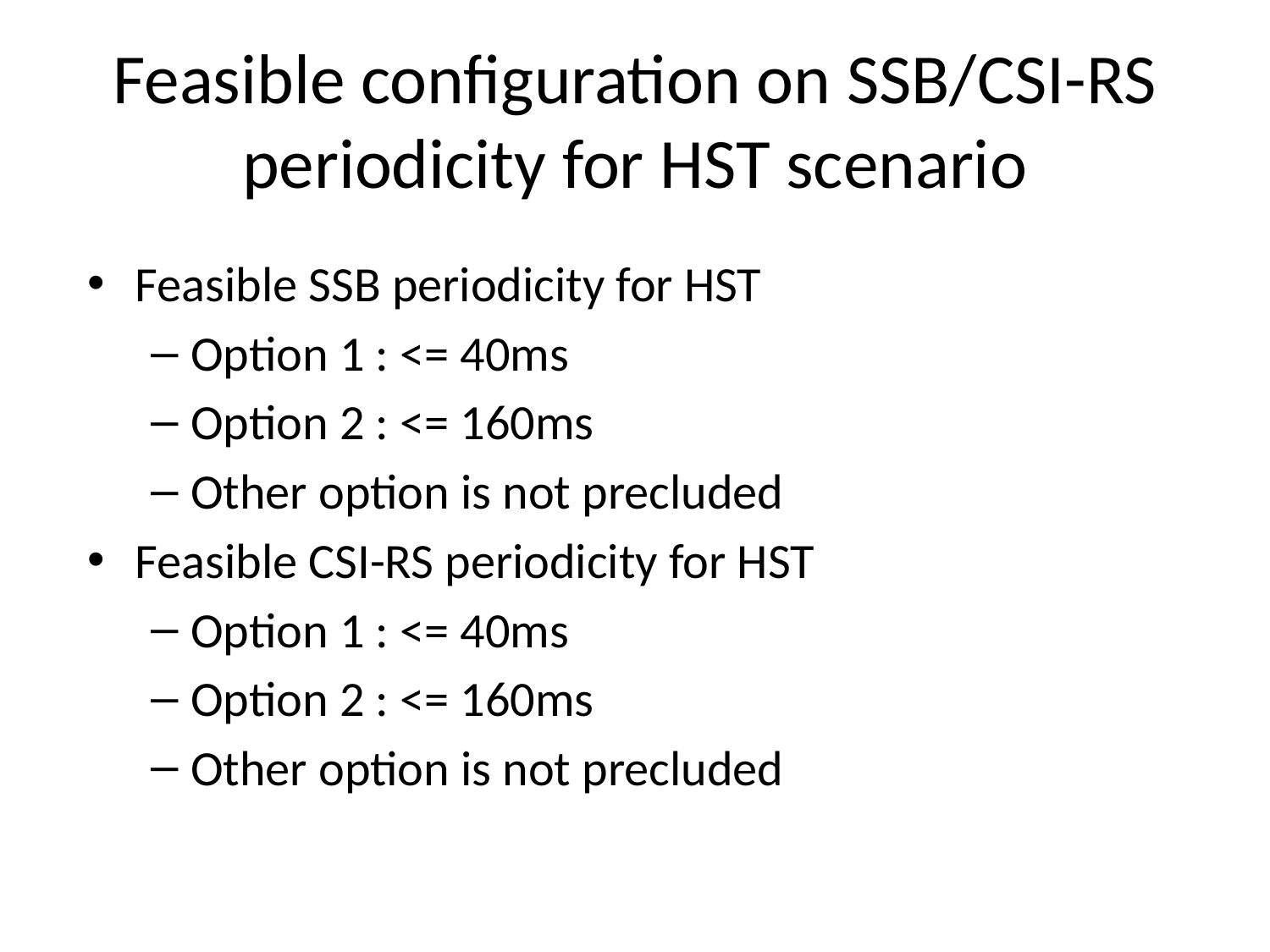

# Feasible configuration on SSB/CSI-RS periodicity for HST scenario
Feasible SSB periodicity for HST
Option 1 : <= 40ms
Option 2 : <= 160ms
Other option is not precluded
Feasible CSI-RS periodicity for HST
Option 1 : <= 40ms
Option 2 : <= 160ms
Other option is not precluded